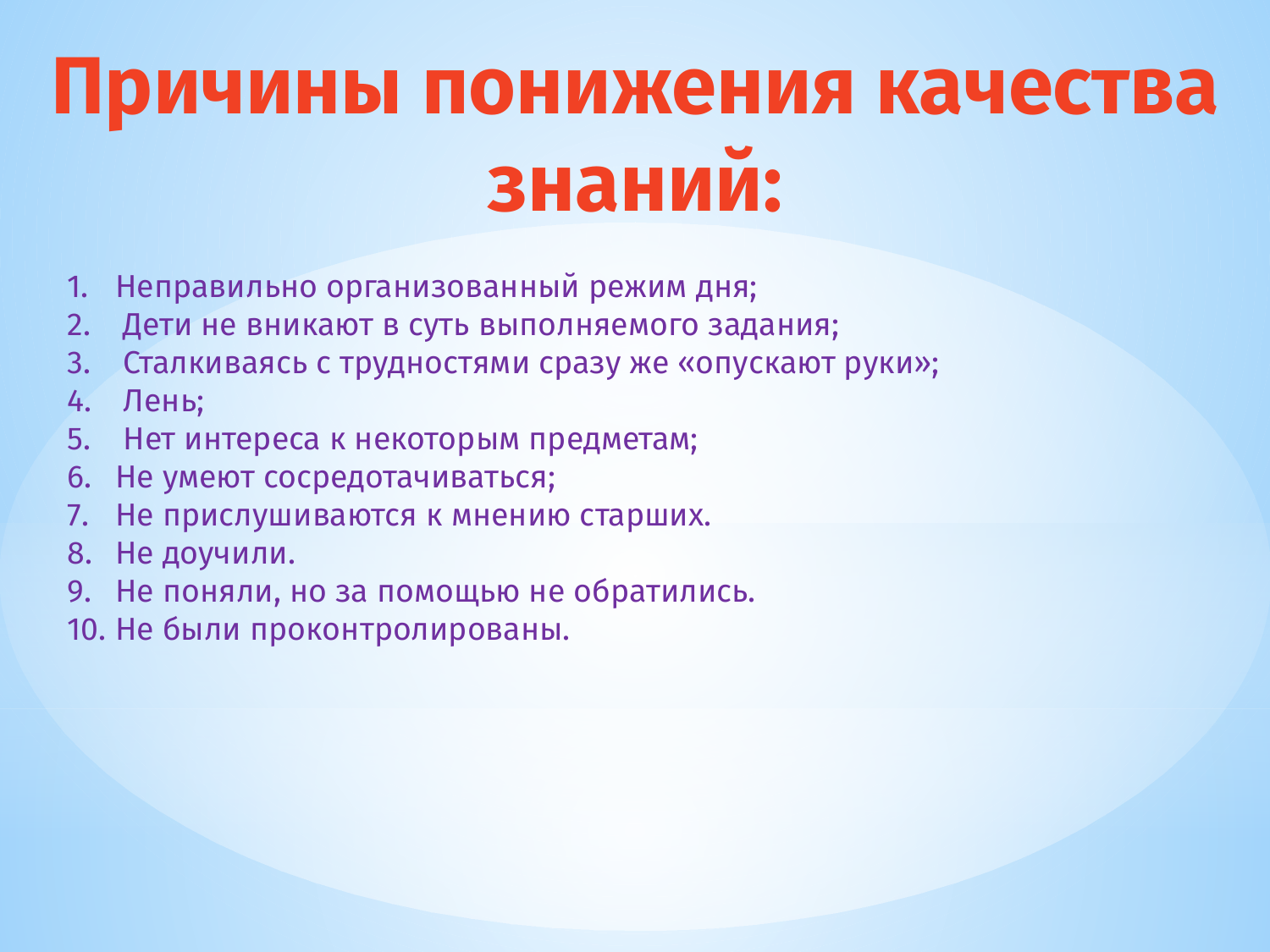

# Причины понижения качества знаний:

Неправильно организованный режим дня;
 Дети не вникают в суть выполняемого задания;
 Сталкиваясь с трудностями сразу же «опускают руки»;
 Лень;
 Нет интереса к некоторым предметам;
Не умеют сосредотачиваться;
Не прислушиваются к мнению старших.
Не доучили.
Не поняли, но за помощью не обратились.
Не были проконтролированы.